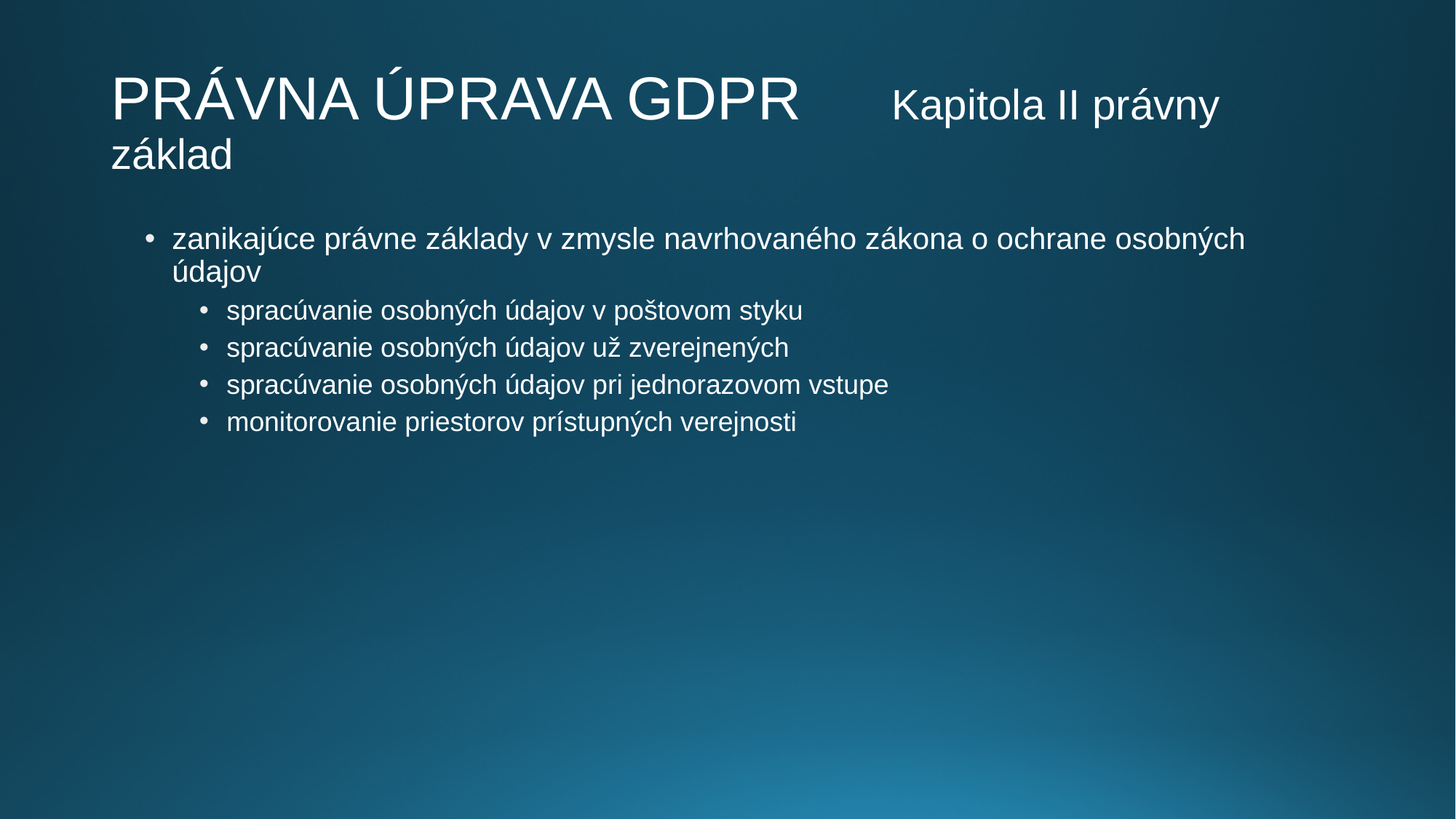

# Právna úprava GDPR	 Kapitola II právny základ
zanikajúce právne základy v zmysle navrhovaného zákona o ochrane osobných údajov
spracúvanie osobných údajov v poštovom styku
spracúvanie osobných údajov už zverejnených
spracúvanie osobných údajov pri jednorazovom vstupe
monitorovanie priestorov prístupných verejnosti